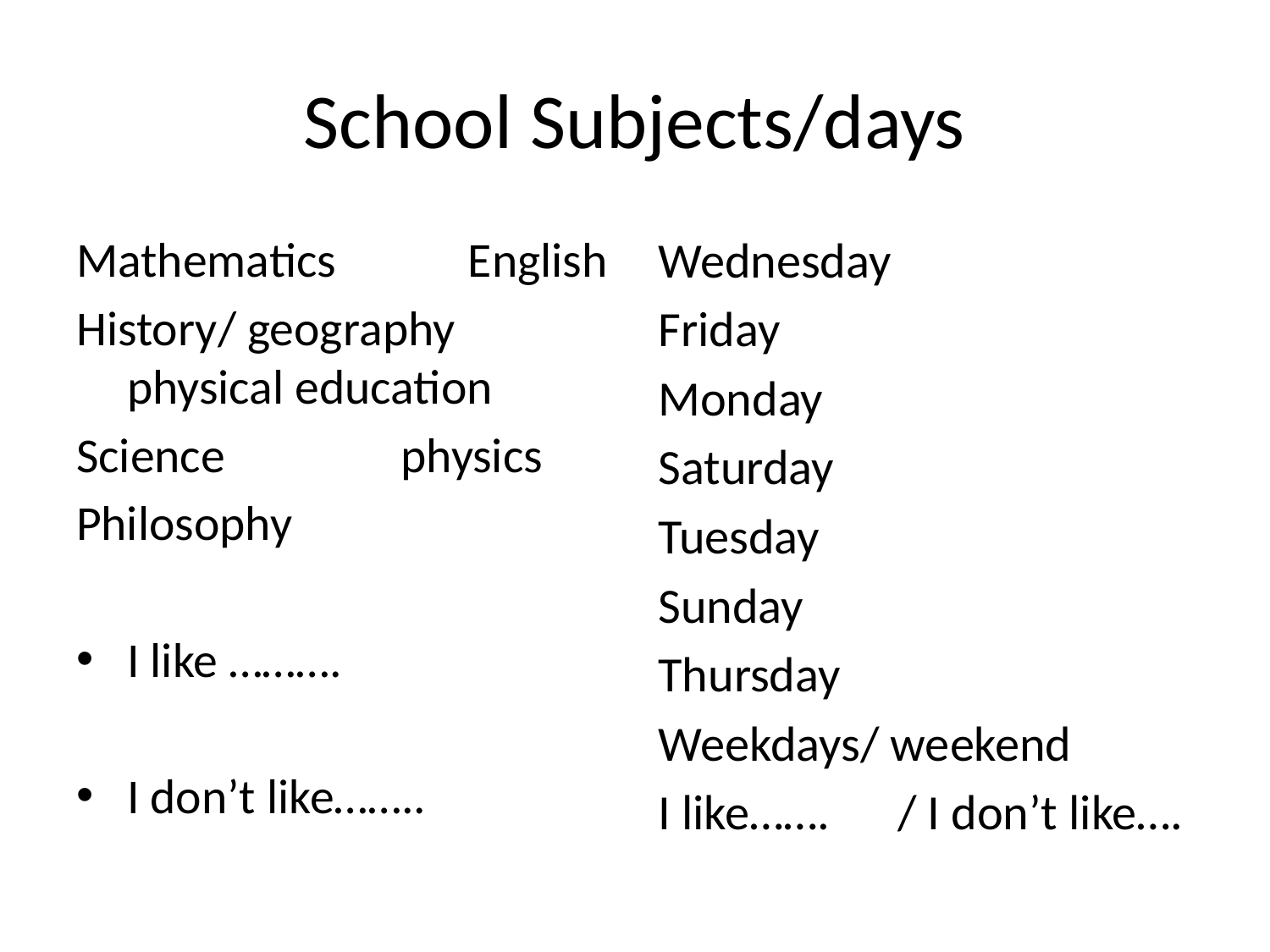

# School Subjects/days
Mathematics            English
History/ geography              physical education
Science                physics
Philosophy

I like ……….

I don’t like……..
Wednesday
Friday
Monday
Saturday
Tuesday
Sunday
Thursday
Weekdays/ weekend
I like…….      / I don’t like….